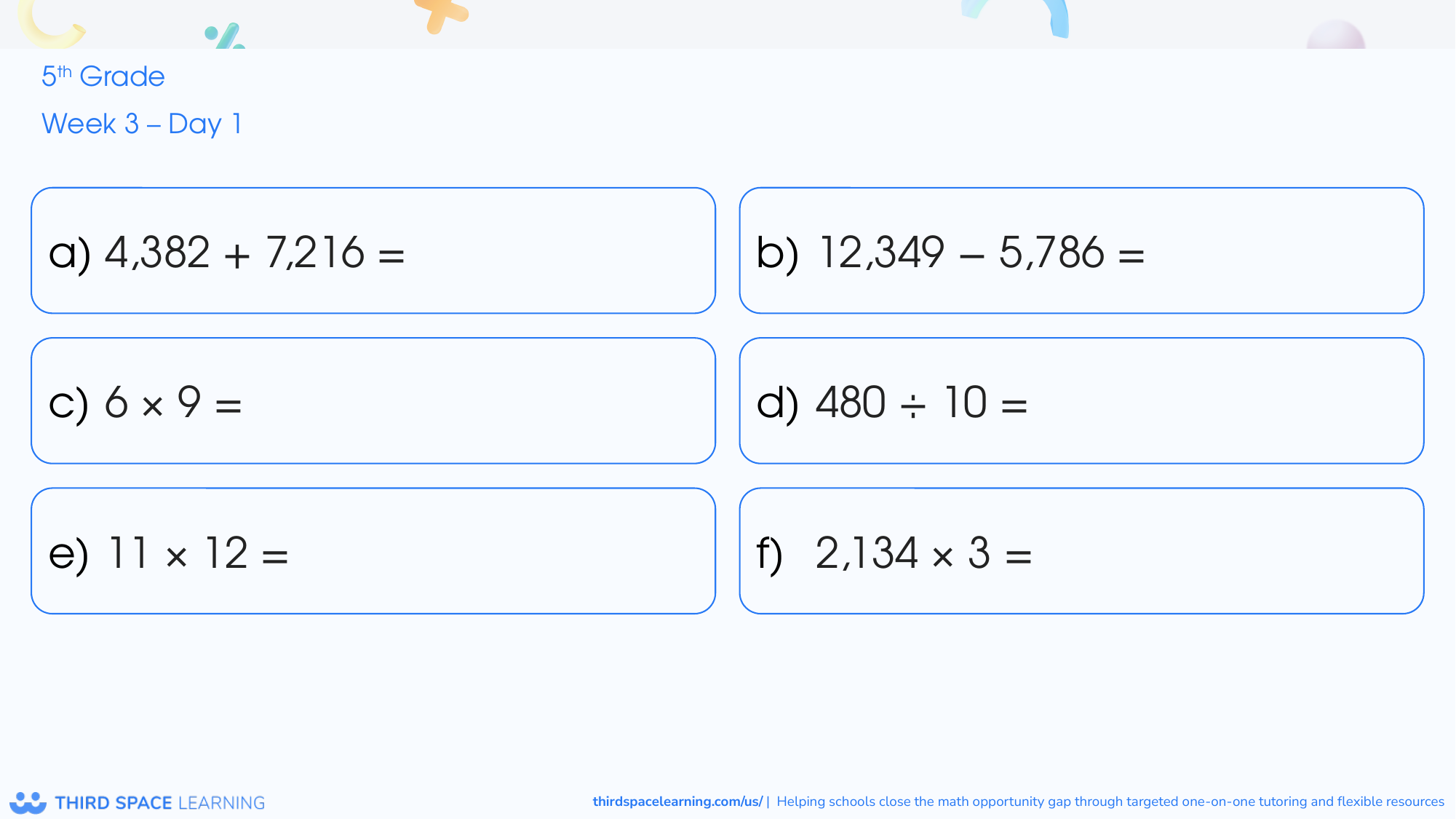

5th Grade
Week 3 – Day 1
4,382 + 7,216 =
12,349 − 5,786 =
6 × 9 =
480 ÷ 10 =
11 × 12 =
2,134 × 3 =